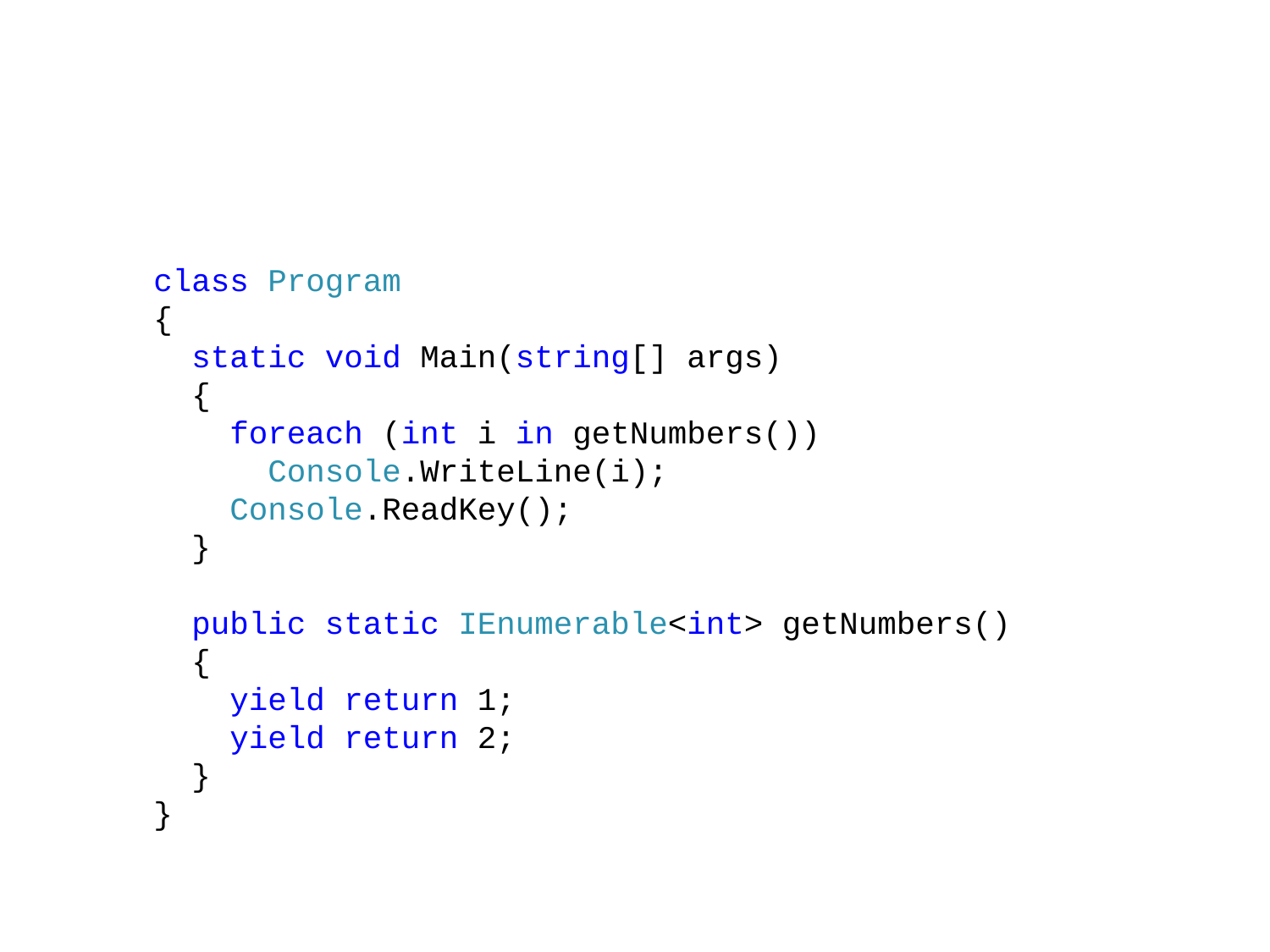

#
class Program
{
  static void Main(string[] args)
  {
    foreach (int i in getNumbers())
      Console.WriteLine(i);
    Console.ReadKey();
  }

  public static IEnumerable<int> getNumbers()
  {
    yield return 1;
    yield return 2;
  }
}